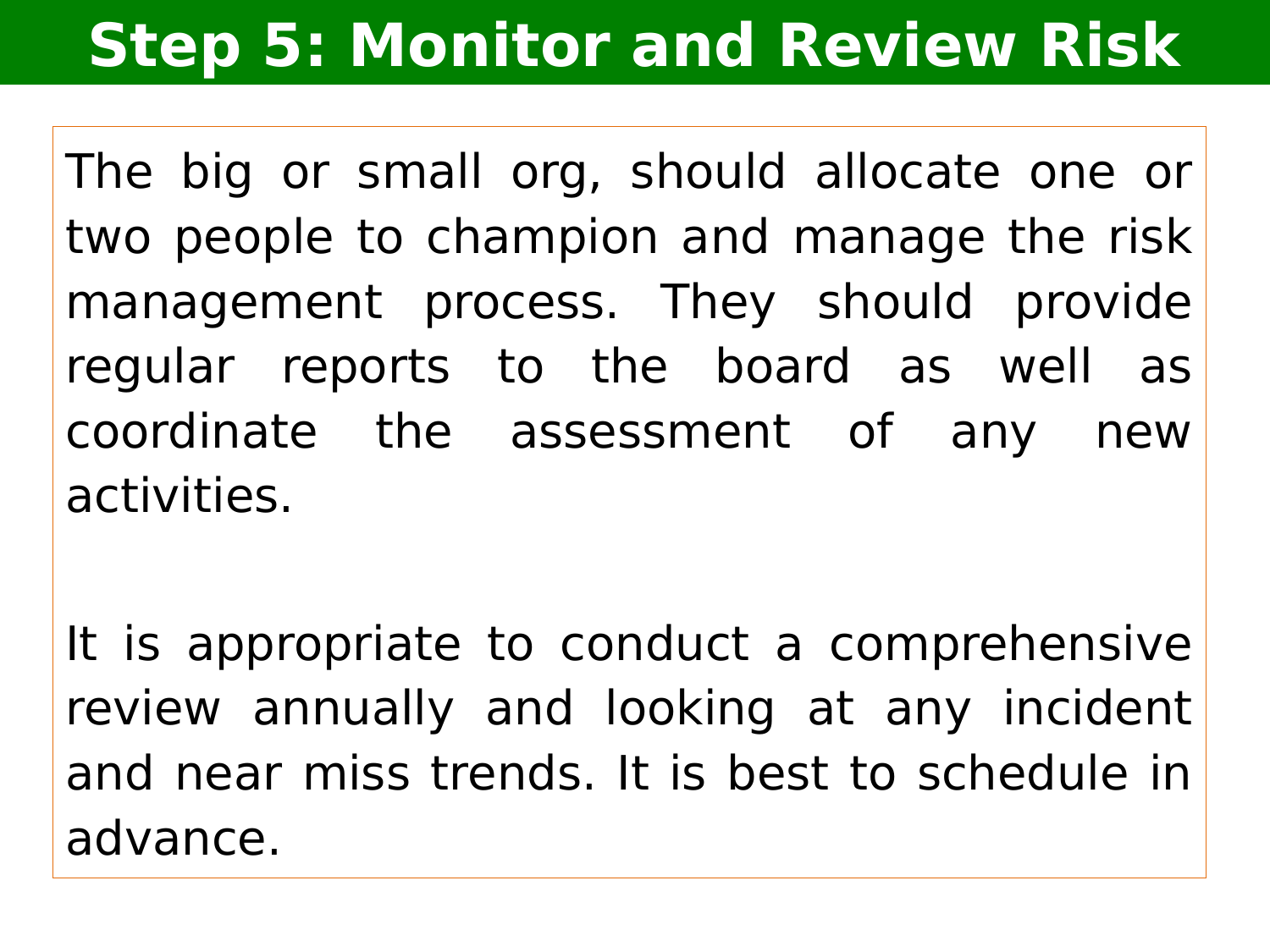

# Step 5: Monitor and Review Risk
The big or small org, should allocate one or two people to champion and manage the risk management process. They should provide regular reports to the board as well as coordinate the assessment of any new activities.

It is appropriate to conduct a comprehensive review annually and looking at any incident and near miss trends. It is best to schedule in advance.